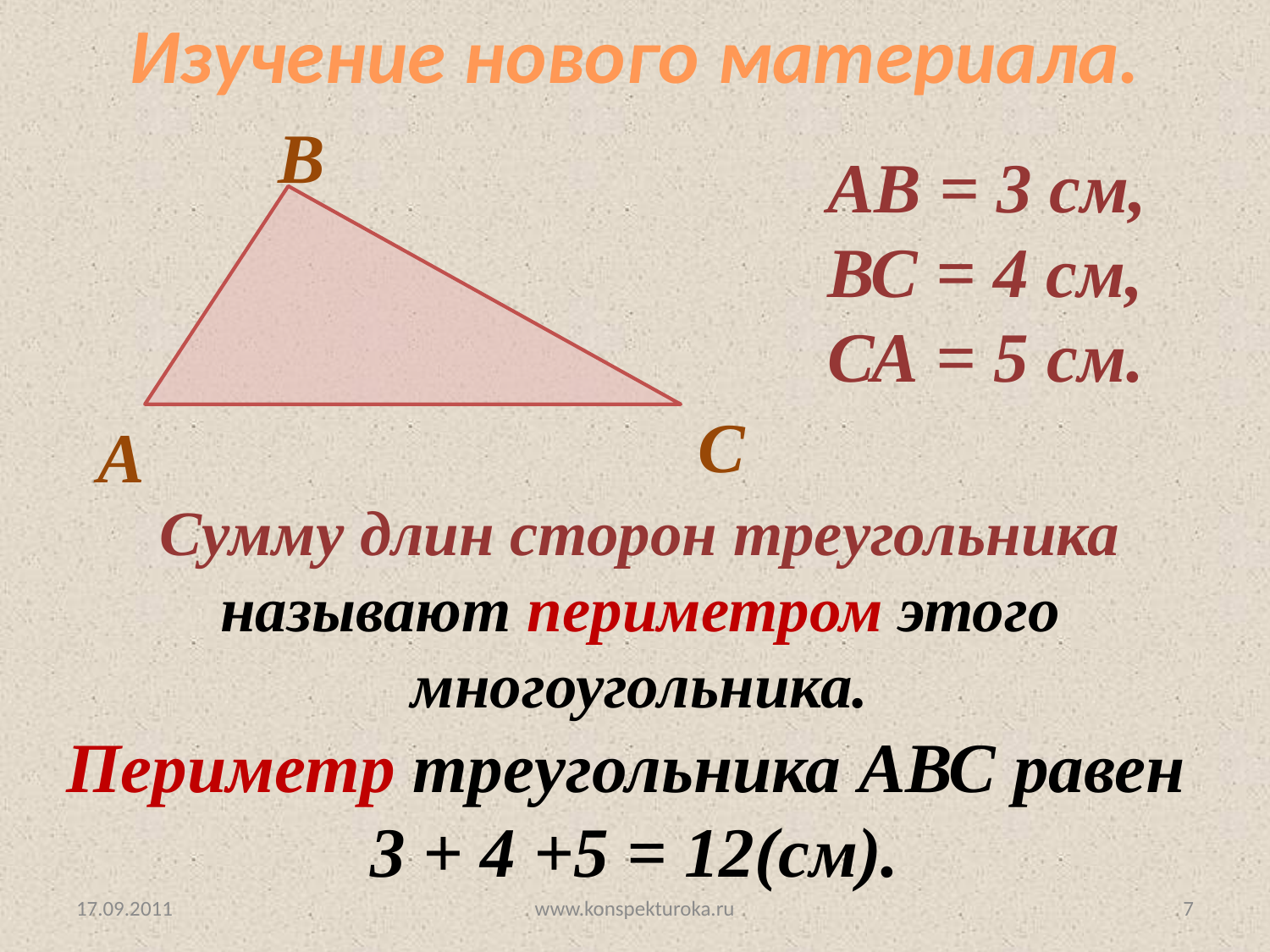

Изучение нового материала.
В

С
А
АВ = 3 см,
ВС = 4 см,
СА = 5 см.
Сумму длин сторон треугольника называют периметром этого многоугольника.
Периметр треугольника АВС равен
3 + 4 +5 = 12(см).
17.09.2011
www.konspekturoka.ru
7